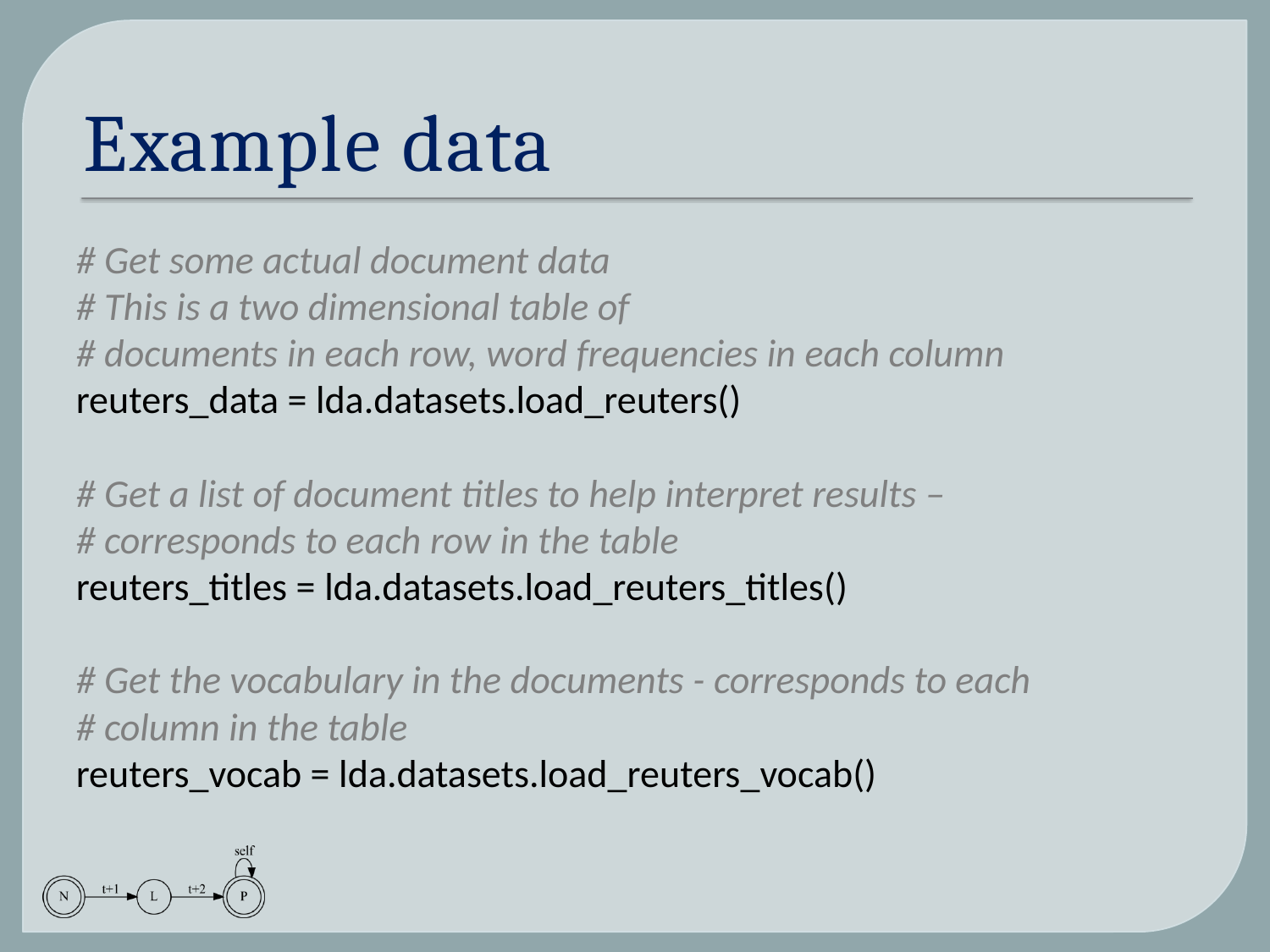

# Example data
# Get some actual document data # This is a two dimensional table of # documents in each row, word frequencies in each column reuters_data = lda.datasets.load_reuters() # Get a list of document titles to help interpret results – # corresponds to each row in the table reuters_titles = lda.datasets.load_reuters_titles() # Get the vocabulary in the documents - corresponds to each # column in the table reuters_vocab = lda.datasets.load_reuters_vocab()